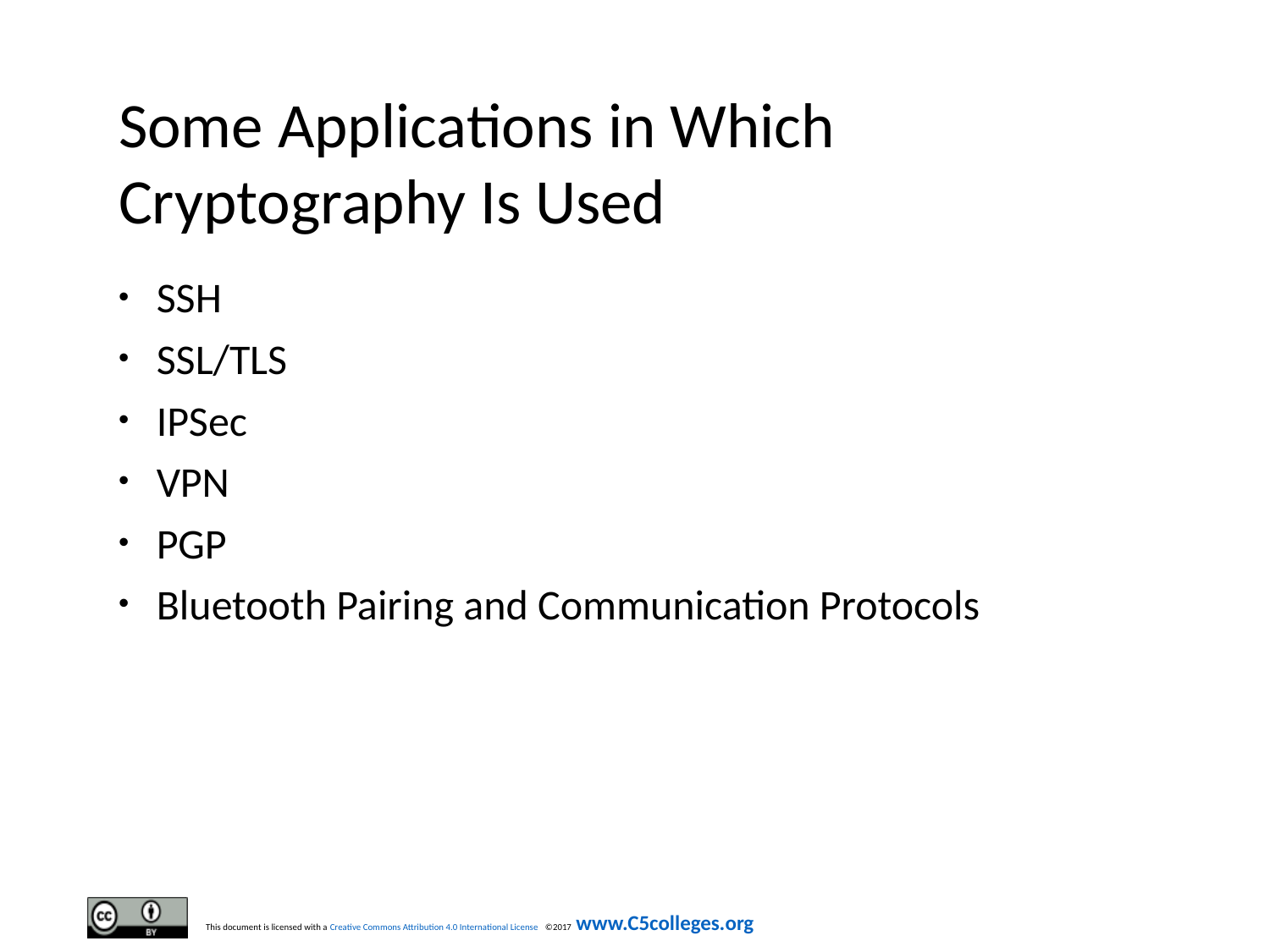

# Some Applications in Which Cryptography Is Used
SSH
SSL/TLS
IPSec
VPN
PGP
Bluetooth Pairing and Communication Protocols